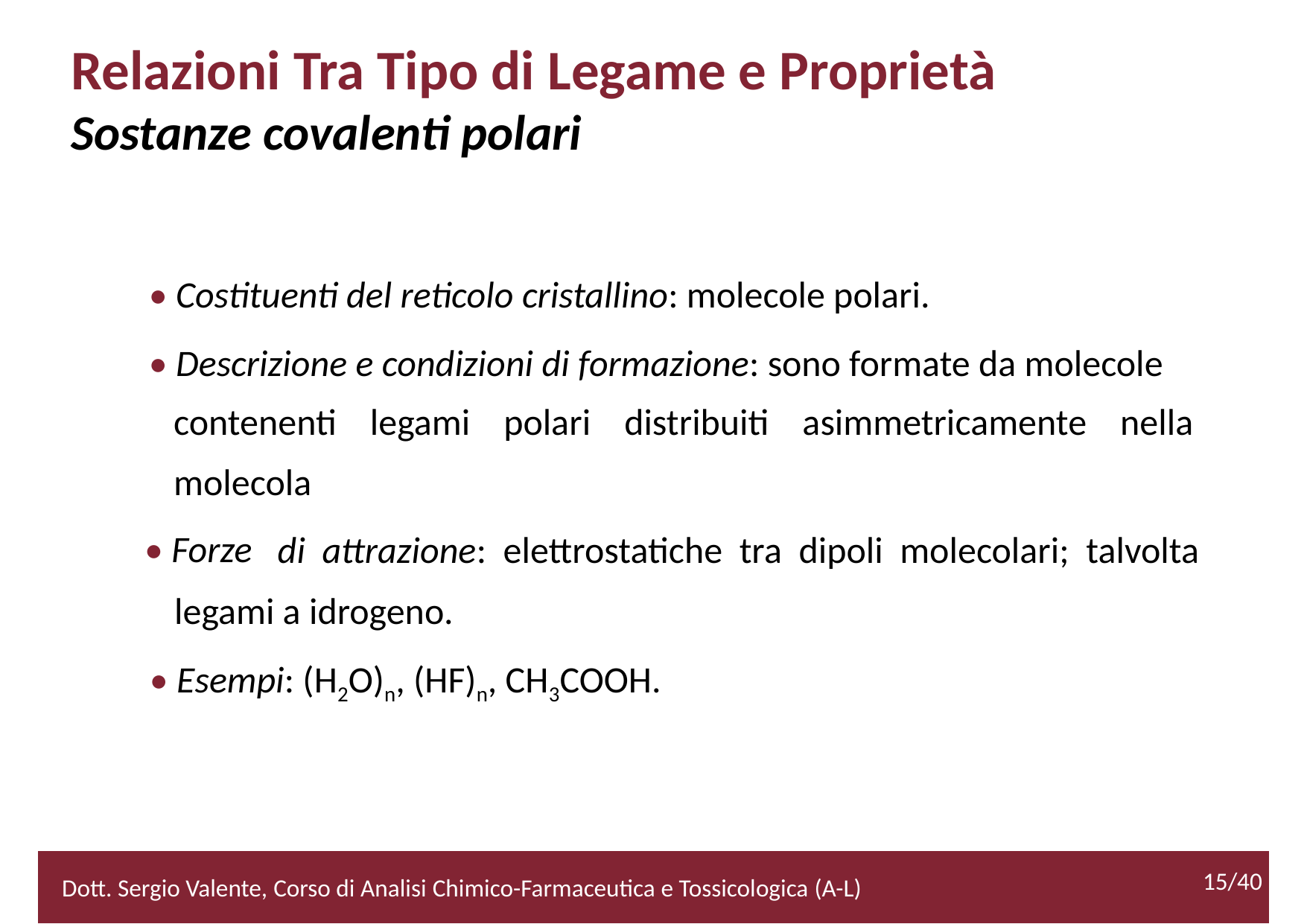

Relazioni Tra Tipo di Legame e Proprietà
Sostanze covalenti polari
• Costituenti del reticolo cristallino: molecole polari.

• Descrizione e condizioni di formazione: sono formate da molecole

	contenenti    legami    polari    distribuiti    asimmetricamente    nella

	molecola
• Forze
di  attrazione:  elettrostatiche  tra  dipoli  molecolari;  talvolta
	legami a idrogeno.

• Esempi: (H2O)n, (HF)n, CH3COOH.

15/40
2/52
Dott. Sergio Valente, Corso di Analisi Chimico-Farmaceutica e Tossicologica (A-L)